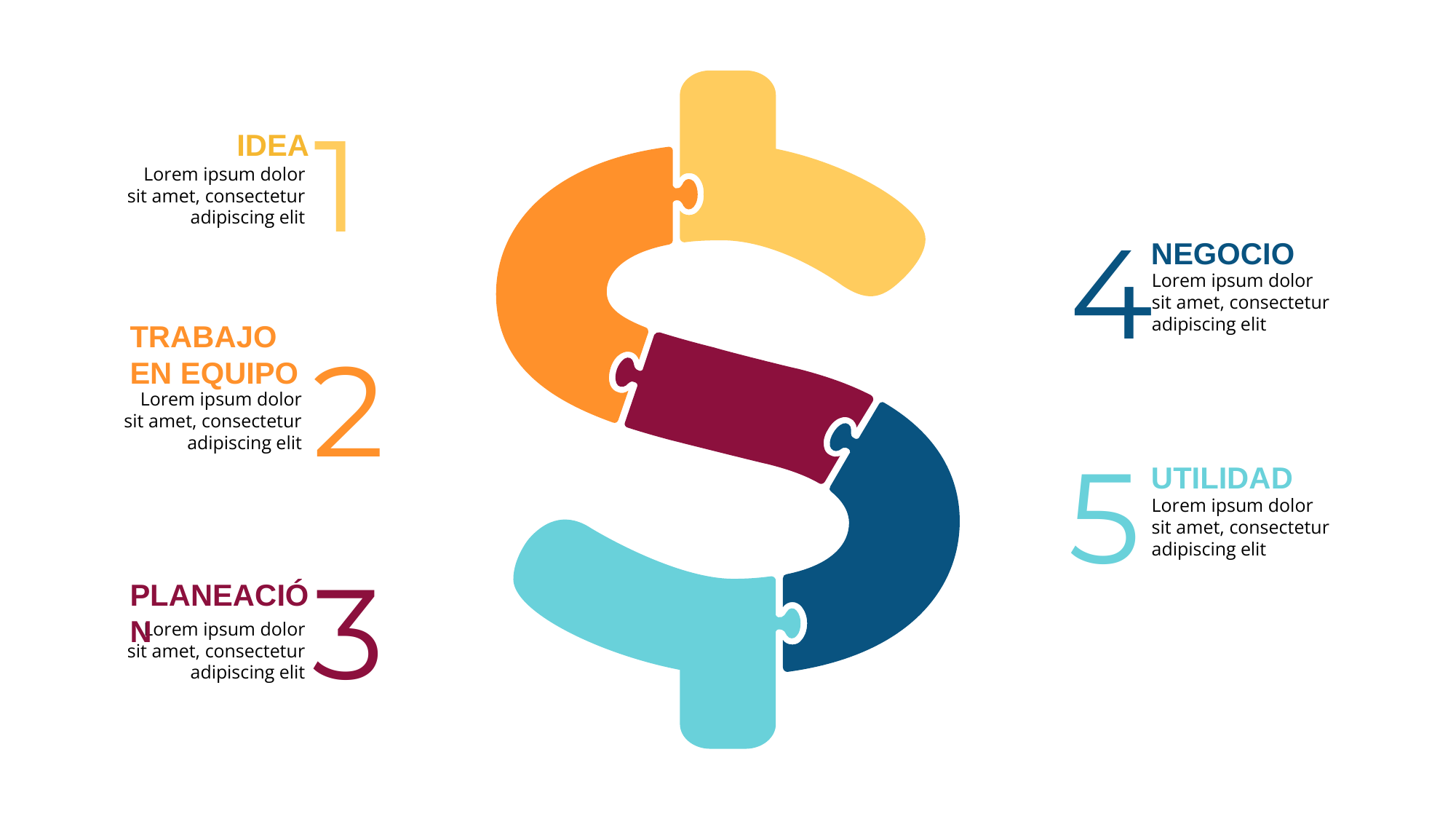

1
IDEA

Lorem ipsum dolor sit amet, consectetur adipiscing elit
4
NEGOCIO
Lorem ipsum dolor sit amet, consectetur adipiscing elit
TRABAJO EN EQUIPO
2

Lorem ipsum dolor sit amet, consectetur adipiscing elit

5
UTILIDAD
Lorem ipsum dolor sit amet, consectetur adipiscing elit

3
PLANEACIÓN
Lorem ipsum dolor sit amet, consectetur adipiscing elit